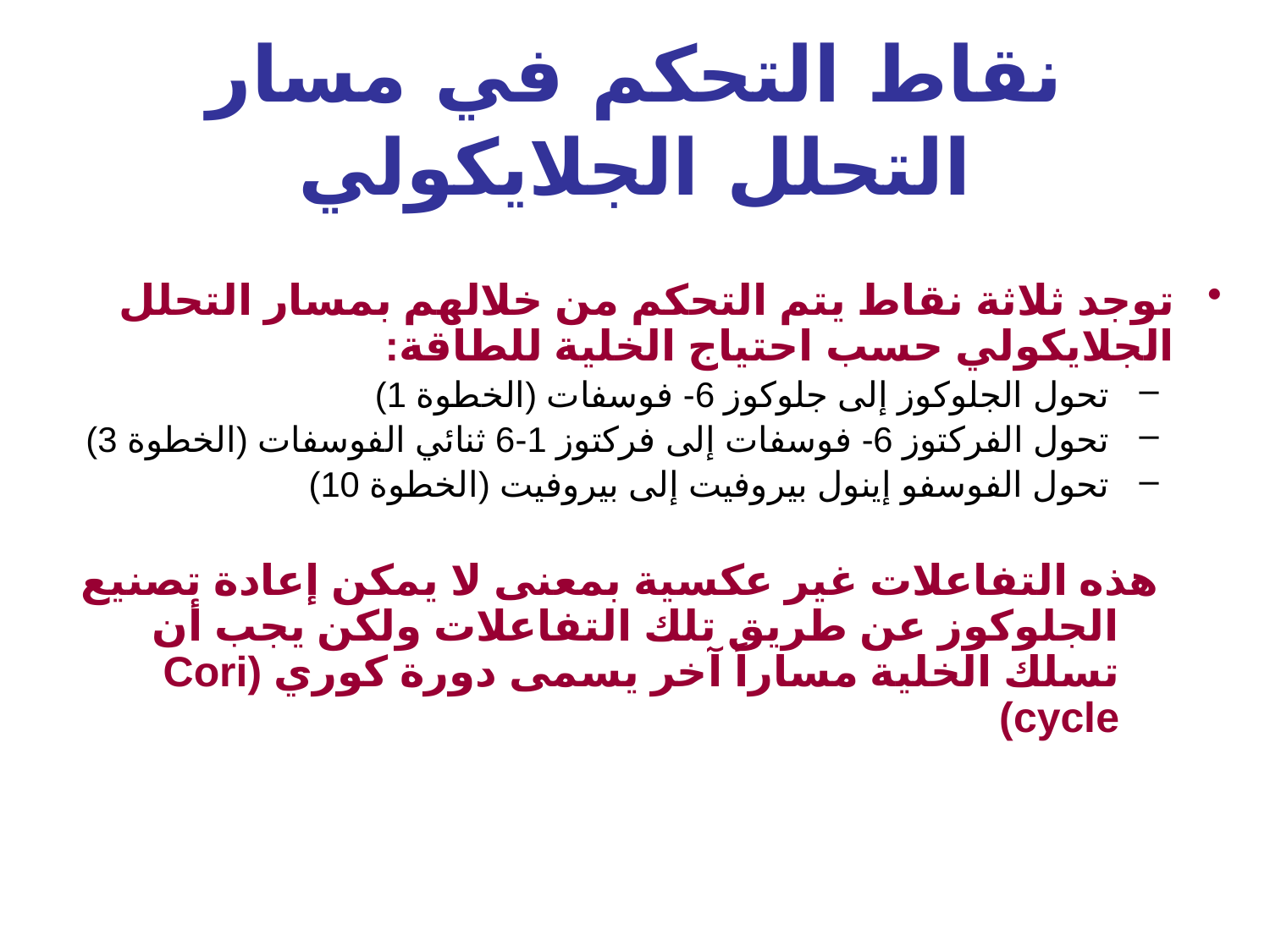

# نقاط التحكم في مسار التحلل الجلايكولي
توجد ثلاثة نقاط يتم التحكم من خلالهم بمسار التحلل الجلايكولي حسب احتياج الخلية للطاقة:
 تحول الجلوكوز إلى جلوكوز 6- فوسفات (الخطوة 1)
 تحول الفركتوز 6- فوسفات إلى فركتوز 1-6 ثنائي الفوسفات (الخطوة 3)
 تحول الفوسفو إينول بيروفيت إلى بيروفيت (الخطوة 10)

هذه التفاعلات غير عكسية بمعنى لا يمكن إعادة تصنيع الجلوكوز عن طريق تلك التفاعلات ولكن يجب أن تسلك الخلية مساراً آخر يسمى دورة كوري (Cori cycle)